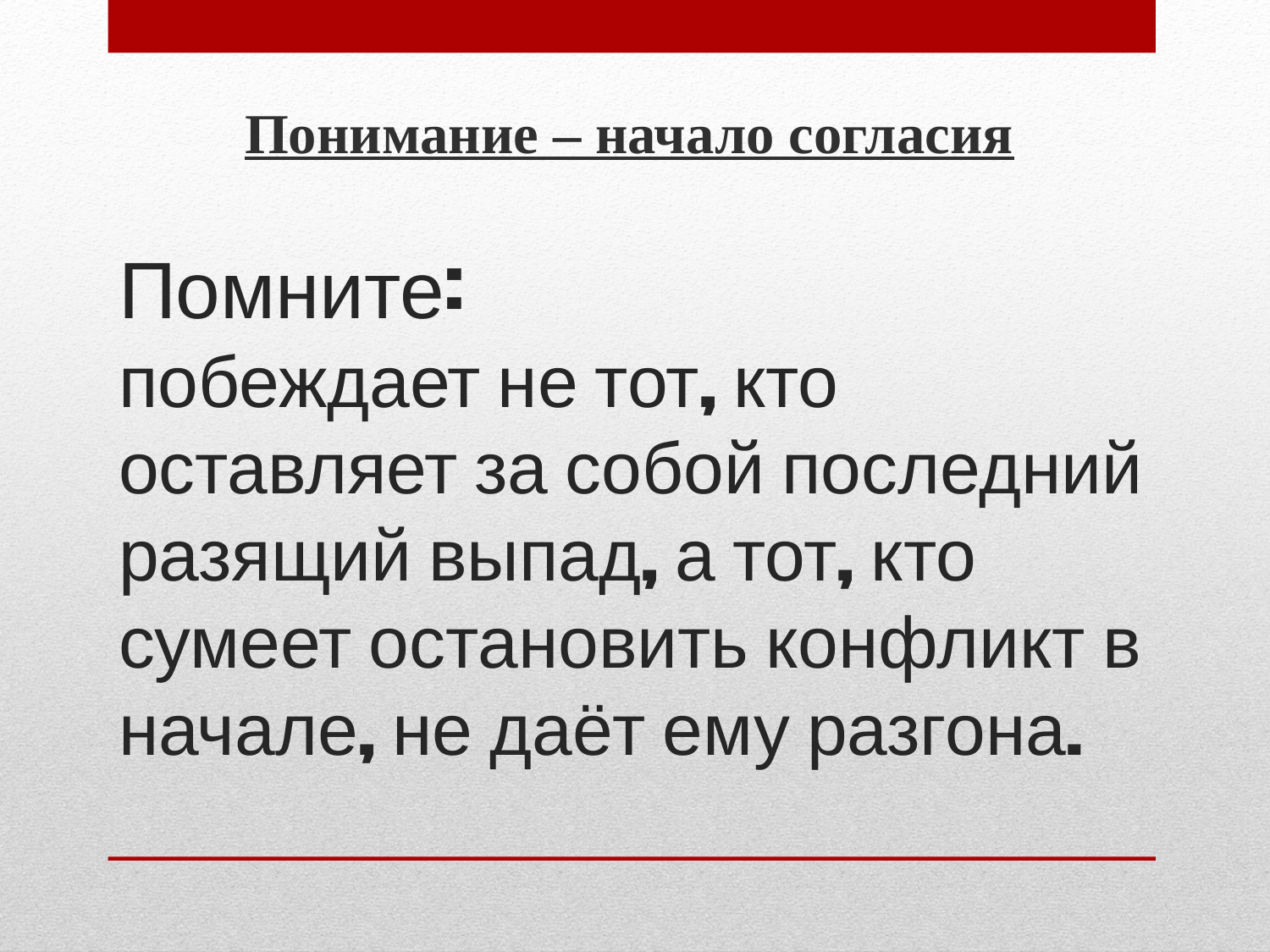

Понимание – начало согласия

# Помните: побеждает не тот, кто оставляет за собой последний разящий выпад, а тот, кто сумеет остановить конфликт в начале, не даёт ему разгона.